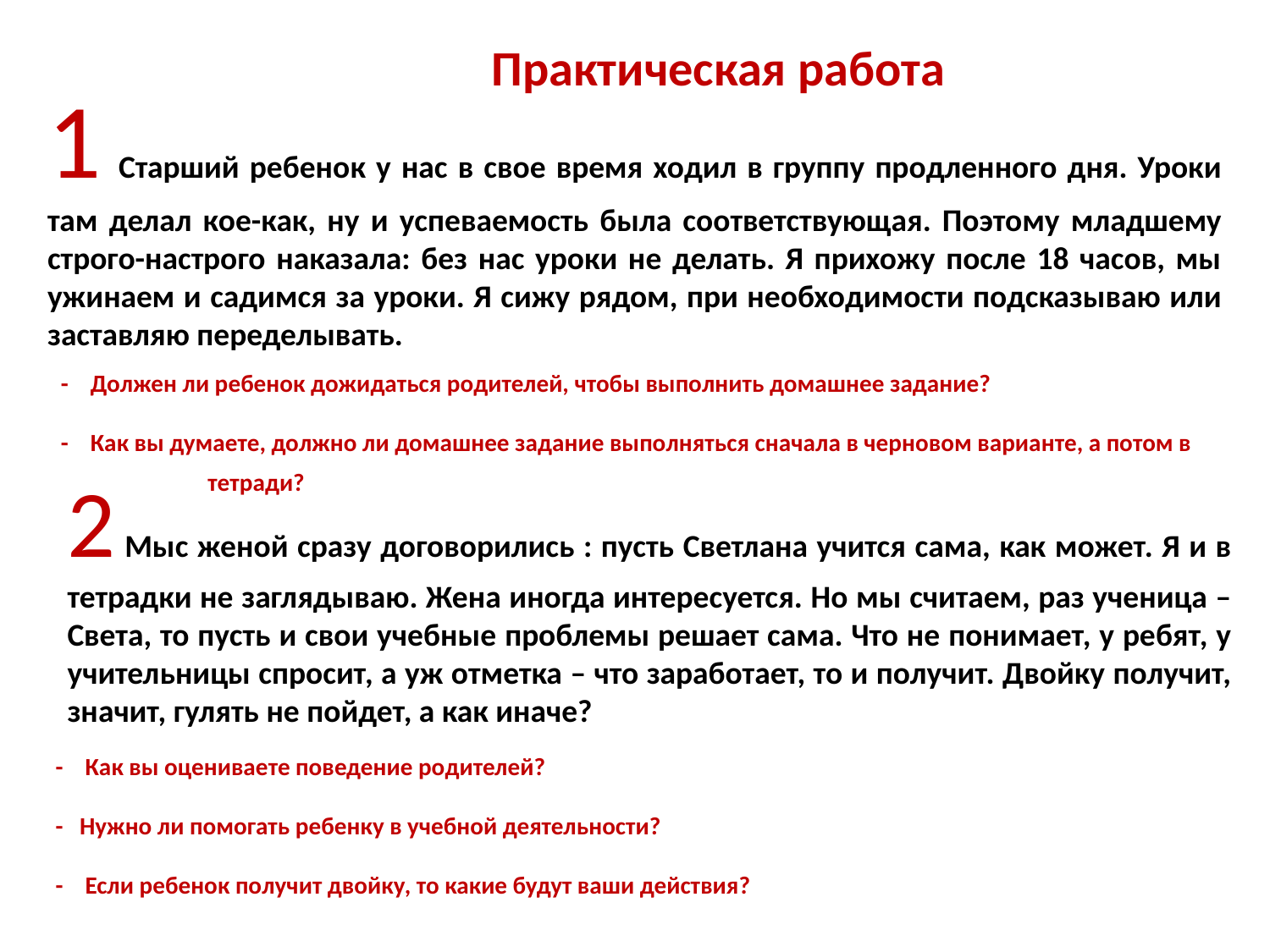

Практическая работа
1 Старший ребенок у нас в свое время ходил в группу продленного дня. Уроки там делал кое-как, ну и успеваемость была соответствующая. Поэтому младшему строго-настрого наказала: без нас уроки не делать. Я прихожу после 18 часов, мы ужинаем и садимся за уроки. Я сижу рядом, при необходимости подсказываю или заставляю переделывать.
-    Должен ли ребенок дожидаться родителей, чтобы выполнить домашнее задание?

-    Как вы думаете, должно ли домашнее задание выполняться сначала в черновом варианте, а потом в
2 Мыс женой сразу договорились : пусть Светлана учится сама, как может. Я и в тетрадки не заглядываю. Жена иногда интересуется. Но мы считаем, раз ученица – Света, то пусть и свои учебные проблемы решает сама. Что не понимает, у ребят, у учительницы спросит, а уж отметка – что заработает, то и получит. Двойку получит, значит, гулять не пойдет, а как иначе?
тетради?
-    Как вы оцениваете поведение родителей?

-   Нужно ли помогать ребенку в учебной деятельности?

-    Если ребенок получит двойку, то какие будут ваши действия?